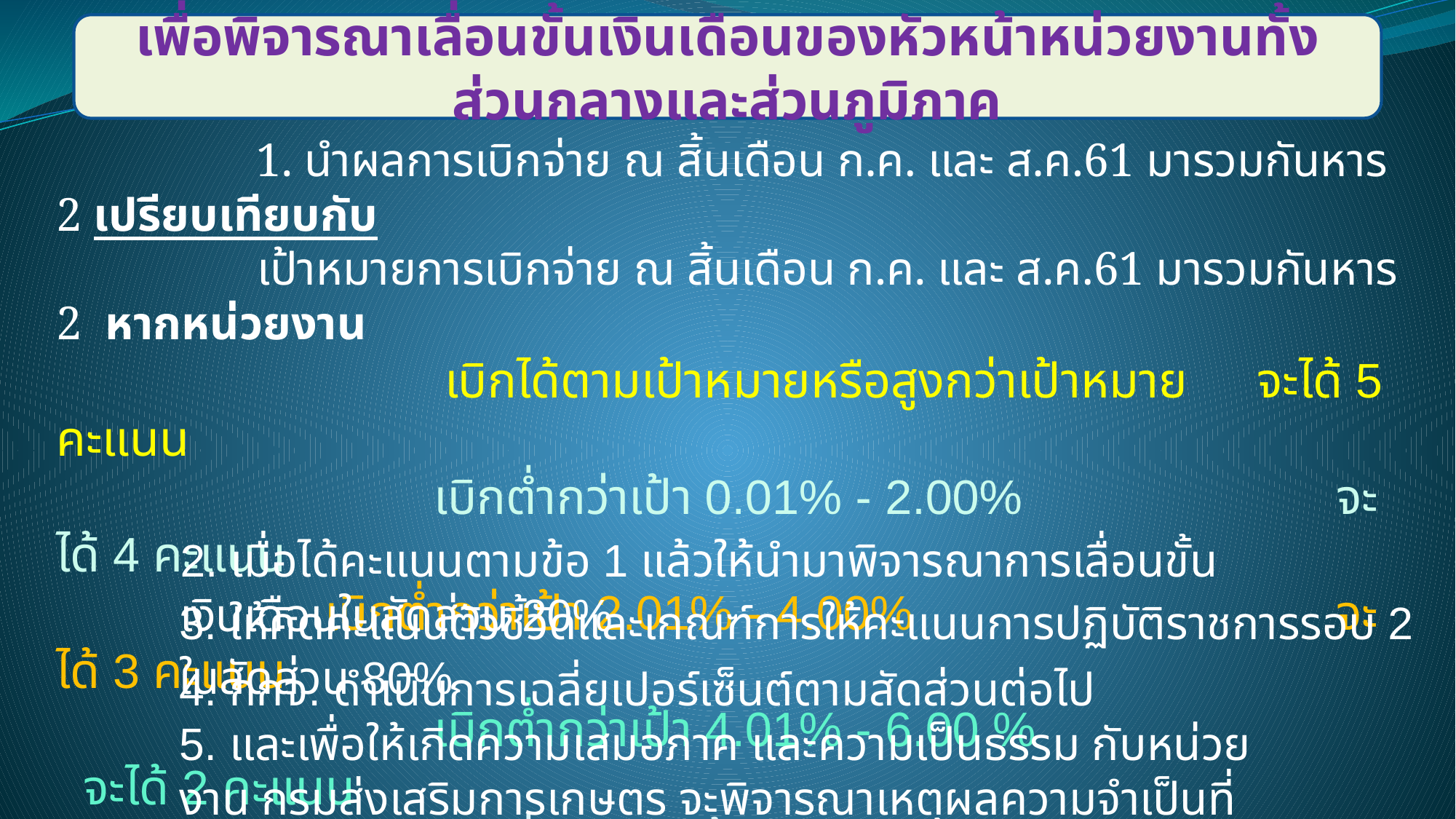

เพื่อพิจารณาเลื่อนขั้นเงินเดือนของหัวหน้าหน่วยงานทั้งส่วนกลางและส่วนภูมิภาค
                  1. นำผลการเบิกจ่าย ณ สิ้นเดือน ก.ค. และ ส.ค.61 มารวมกันหาร 2 เปรียบเทียบกับ
                 เป้าหมายการเบิกจ่าย ณ สิ้นเดือน ก.ค. และ ส.ค.61 มารวมกันหาร 2  หากหน่วยงาน
                                   เบิกได้ตามเป้าหมายหรือสูงกว่าเป้าหมาย   	จะได้ 5 คะแนน
         		    เบิกต่ำกว่าเป้า 0.01% - 2.00%         	              จะได้ 4 คะแนน
        		    เบิกต่ำกว่าเป้า 2.01% - 4.00%             	              จะได้ 3 คะแนน
         		    เบิกต่ำกว่าเป้า 4.01% - 6.00 %           	              จะได้ 2 คะแนน
         		    เบิกต่ำกว่าเป้าตั้งแต่ 6.01 %           		จะได้ 1 คะแนน
2. เมื่อได้คะแนนตามข้อ 1 แล้วให้นำมาพิจารณาการเลื่อนขั้นเงินเดือนในสัดส่วน 20%
3. ให้คิดคะแนนตัวชี้วัดและเกณฑ์การให้คะแนนการปฏิบัติราชการรอบ 2 ในสัดส่วน 80%
4. กกจ. ดำเนินการเฉลี่ยเปอร์เซ็นต์ตามสัดส่วนต่อไป
5. และเพื่อให้เกิดความเสมอภาค และความเป็นธรรม กับหน่วยงาน กรมส่งเสริมการเกษตร จะพิจารณาเหตุผลความจำเป็นที่เบิกจ่ายไม่ได้ ประกอบด้วย